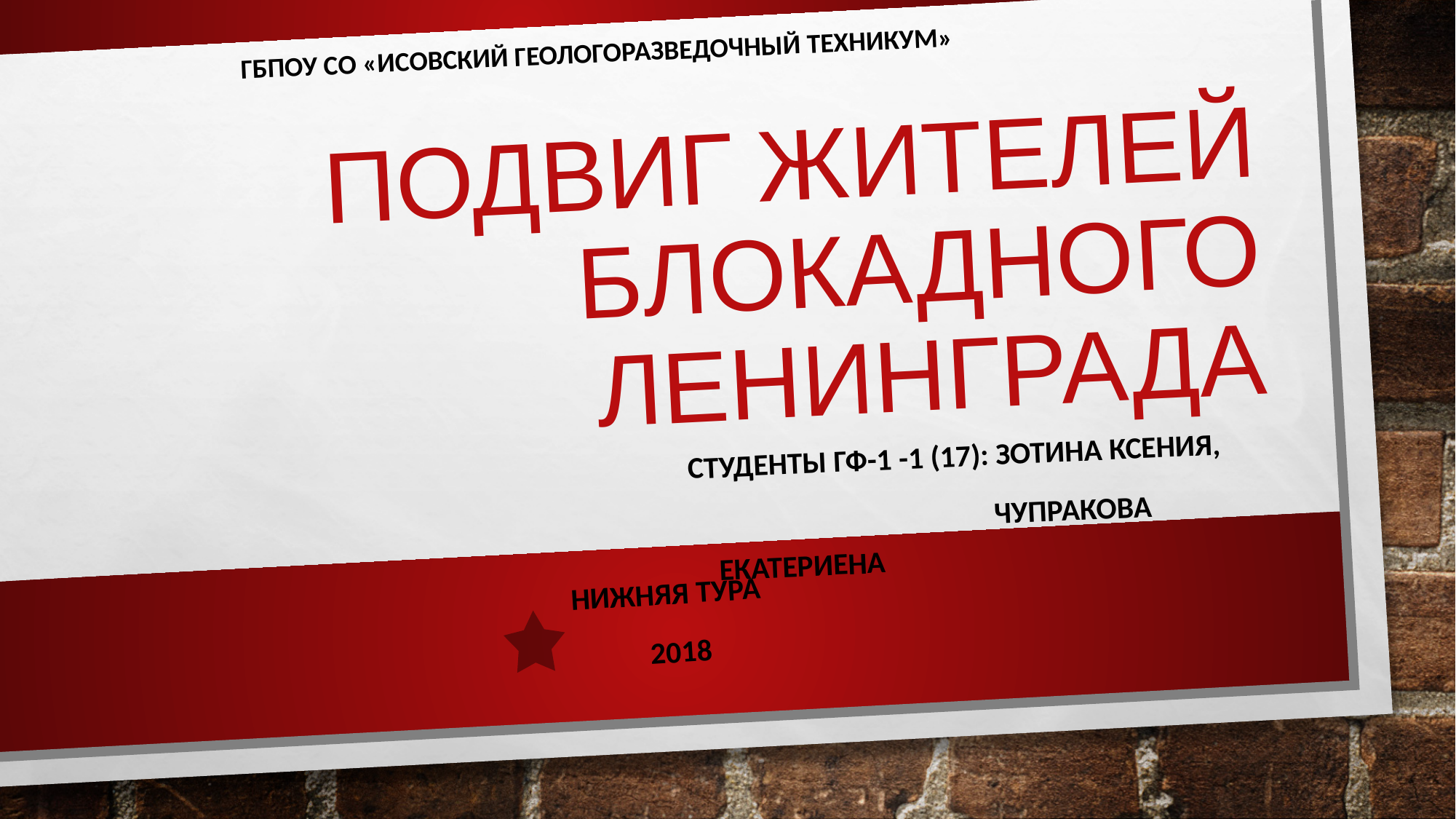

Гбпоу со «исовский геологоразведочный техникум»
# подвиг жителей блокадного Ленинграда
Студенты Гф-1 -1 (17): Зотина Ксения,
                                            чупракова екатериена
Нижняя тура
           2018